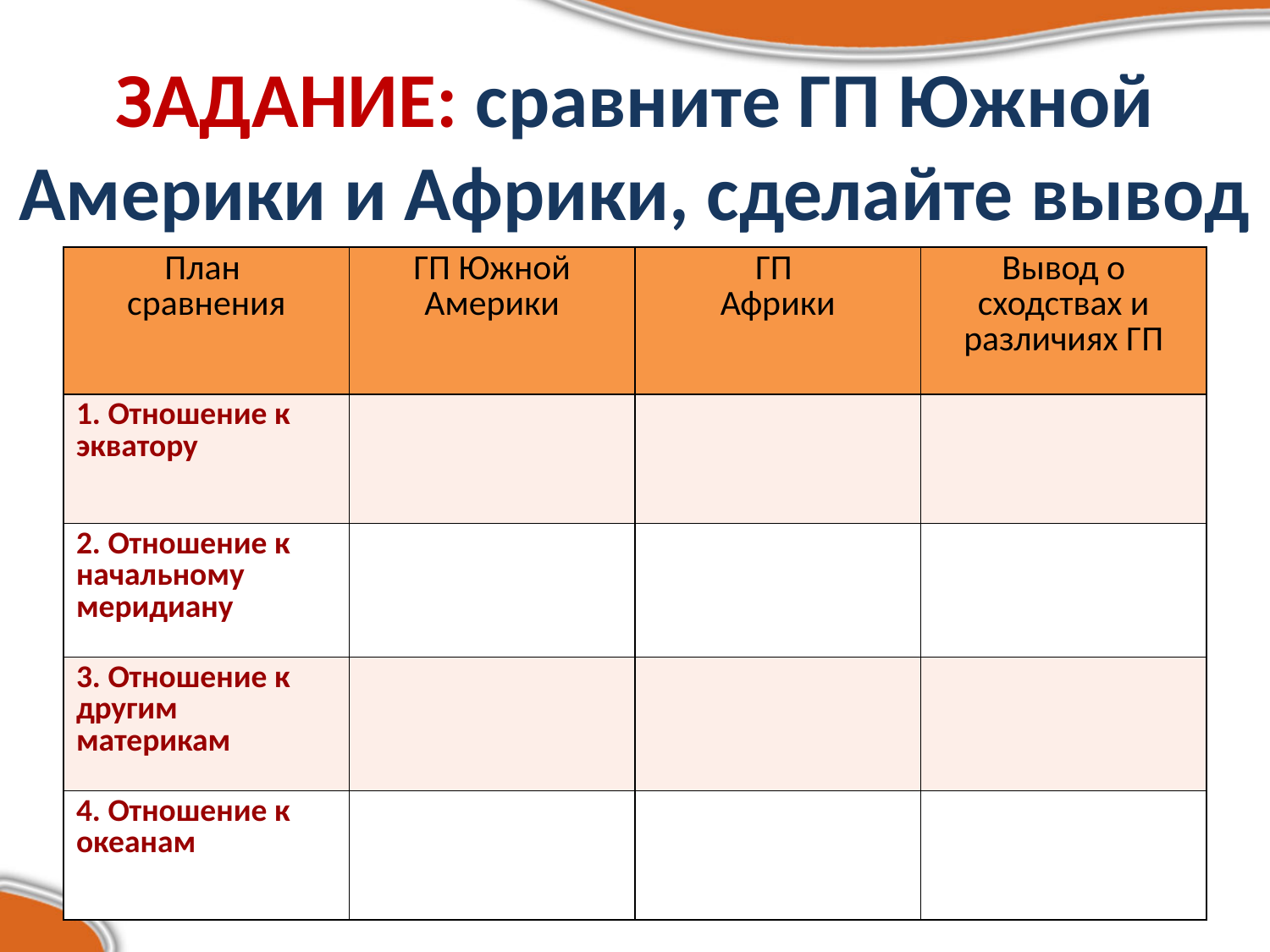

# ЗАДАНИЕ: сравните ГП Южной Америки и Африки, сделайте вывод
| План сравнения | ГП Южной Америки | ГП Африки | Вывод о сходствах и различиях ГП |
| --- | --- | --- | --- |
| 1. Отношение к экватору |  |  |  |
| 2. Отношение к начальному меридиану |  |  |  |
| 3. Отношение к другим материкам |  |  |  |
| 4. Отношение к океанам |  |  |  |